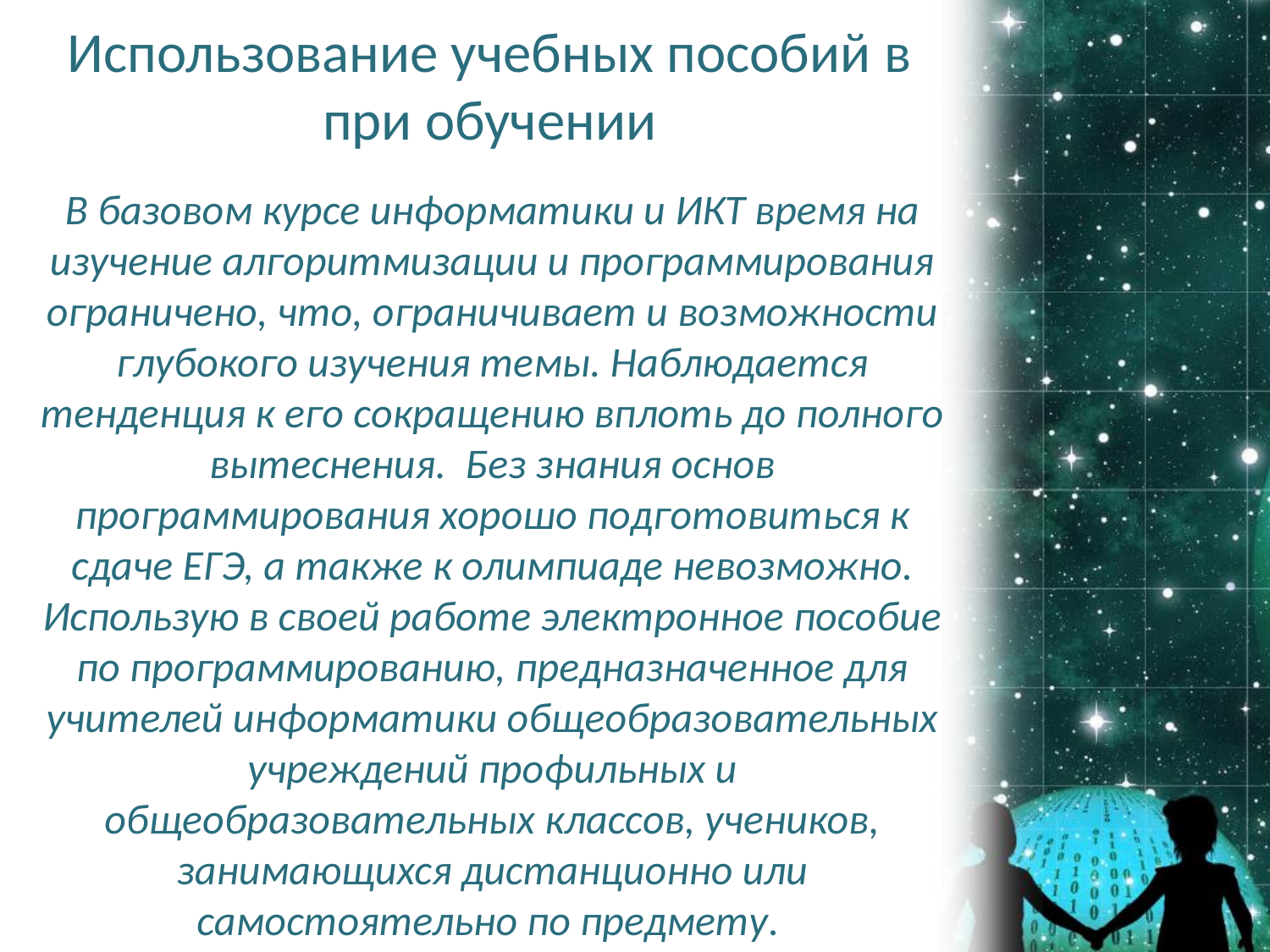

# Использование учебных пособий в при обучении
В базовом курсе информатики и ИКТ время на изучение алгоритмизации и программирования ограничено, что, ограничивает и возможности глубокого изучения темы. Наблюдается тенденция к его сокращению вплоть до полного вытеснения.  Без знания основ программирования хорошо подготовиться к сдаче ЕГЭ, а также к олимпиаде невозможно. Использую в своей работе электронное пособие по программированию, предназначенное для учителей информатики общеобразовательных учреждений профильных и общеобразовательных классов, учеников, занимающихся дистанционно или самостоятельно по предмету.